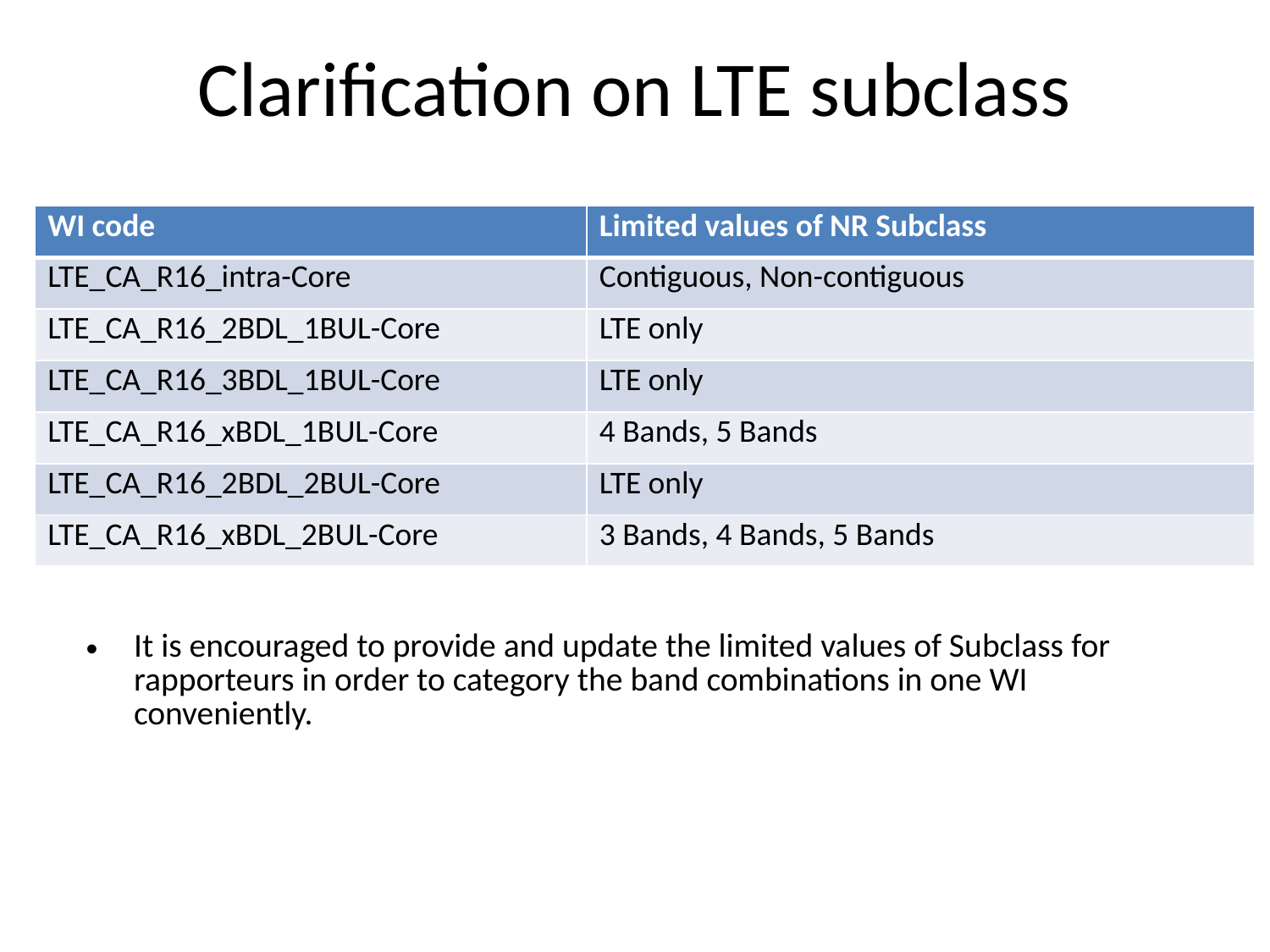

# Clarification on LTE subclass
| WI code | Limited values of NR Subclass |
| --- | --- |
| LTE\_CA\_R16\_intra-Core | Contiguous, Non-contiguous |
| LTE\_CA\_R16\_2BDL\_1BUL-Core | LTE only |
| LTE\_CA\_R16\_3BDL\_1BUL-Core | LTE only |
| LTE\_CA\_R16\_xBDL\_1BUL-Core | 4 Bands, 5 Bands |
| LTE\_CA\_R16\_2BDL\_2BUL-Core | LTE only |
| LTE\_CA\_R16\_xBDL\_2BUL-Core | 3 Bands, 4 Bands, 5 Bands |
It is encouraged to provide and update the limited values of Subclass for rapporteurs in order to category the band combinations in one WI conveniently.